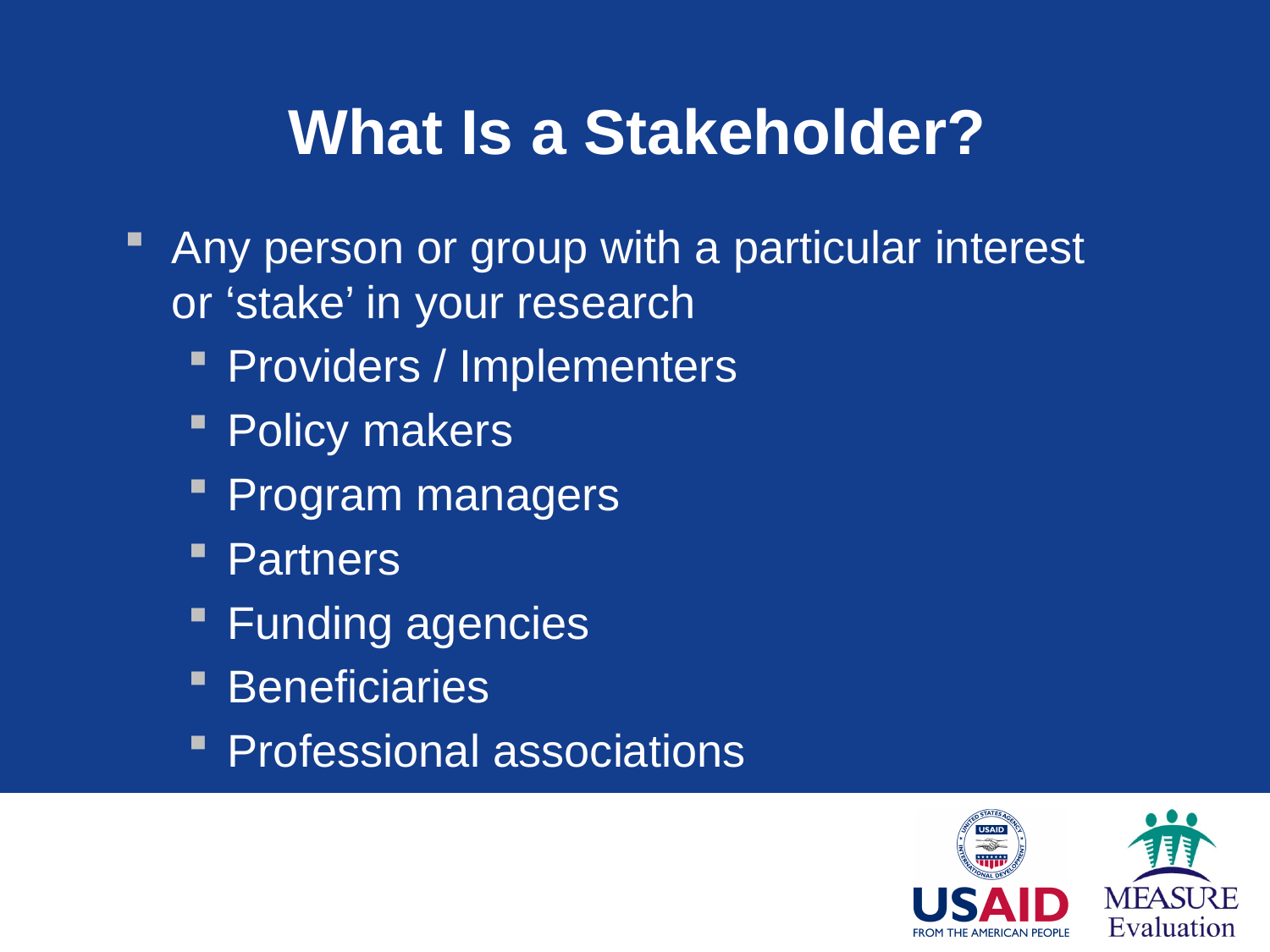

# What Is a Stakeholder?
Any person or group with a particular interest or ‘stake’ in your research
Providers / Implementers
Policy makers
Program managers
Partners
Funding agencies
Beneficiaries
Professional associations